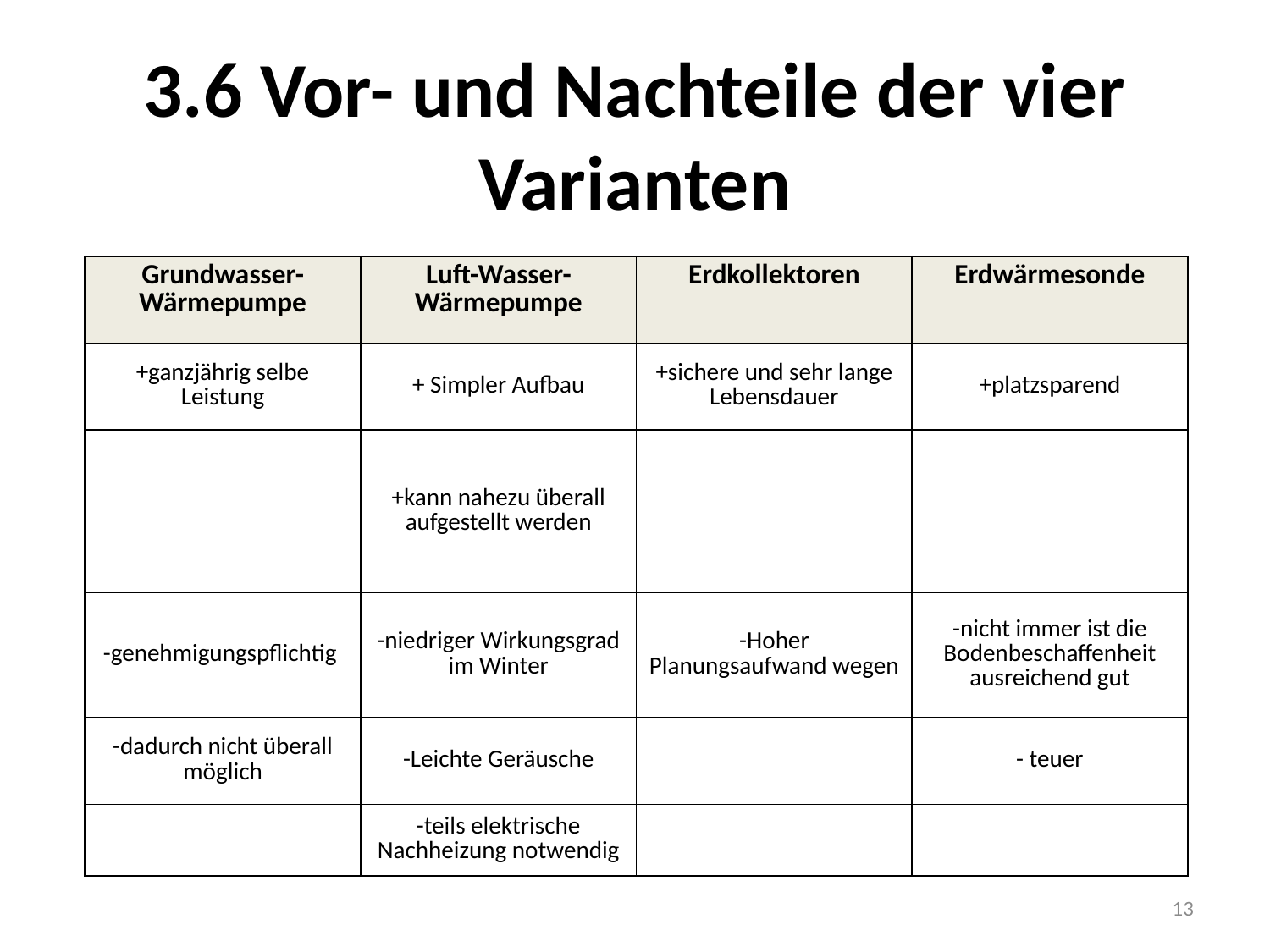

# 3.6 Vor- und Nachteile der vier Varianten
| Grundwasser-Wärmepumpe | Luft-Wasser-Wärmepumpe | Erdkollektoren | Erdwärmesonde |
| --- | --- | --- | --- |
| +ganzjährig selbe Leistung | + Simpler Aufbau | +sichere und sehr lange Lebensdauer | +platzsparend |
|  | +kann nahezu überall aufgestellt werden |  |  |
| -genehmigungspflichtig | -niedriger Wirkungsgrad im Winter | -Hoher Planungsaufwand wegen | -nicht immer ist die Bodenbeschaffenheit ausreichend gut |
| -dadurch nicht überall möglich | -Leichte Geräusche |  | - teuer |
|  | -teils elektrische Nachheizung notwendig |  |  |
13